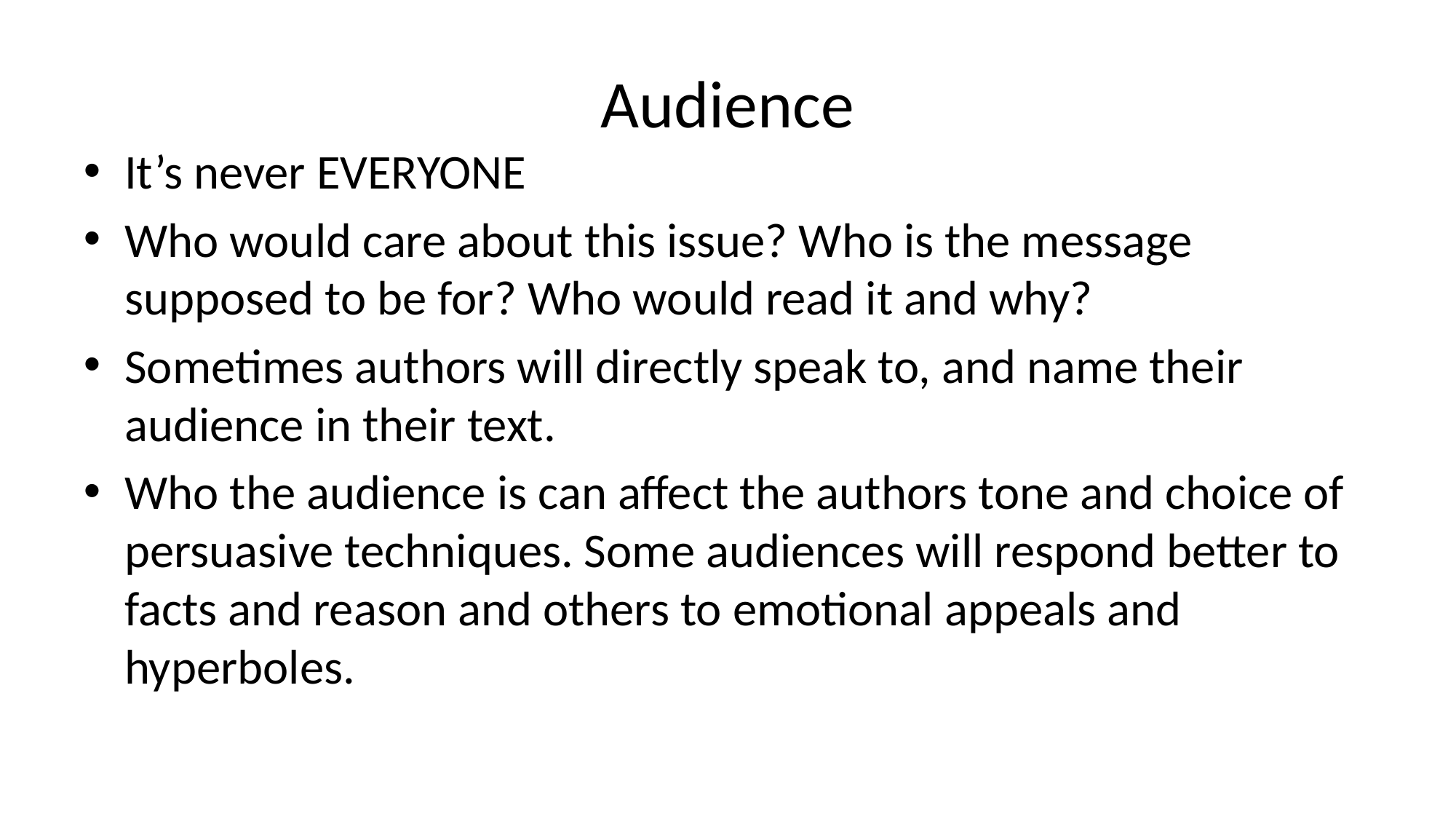

# Audience
It’s never EVERYONE
Who would care about this issue? Who is the message supposed to be for? Who would read it and why?
Sometimes authors will directly speak to, and name their audience in their text.
Who the audience is can affect the authors tone and choice of persuasive techniques. Some audiences will respond better to facts and reason and others to emotional appeals and hyperboles.